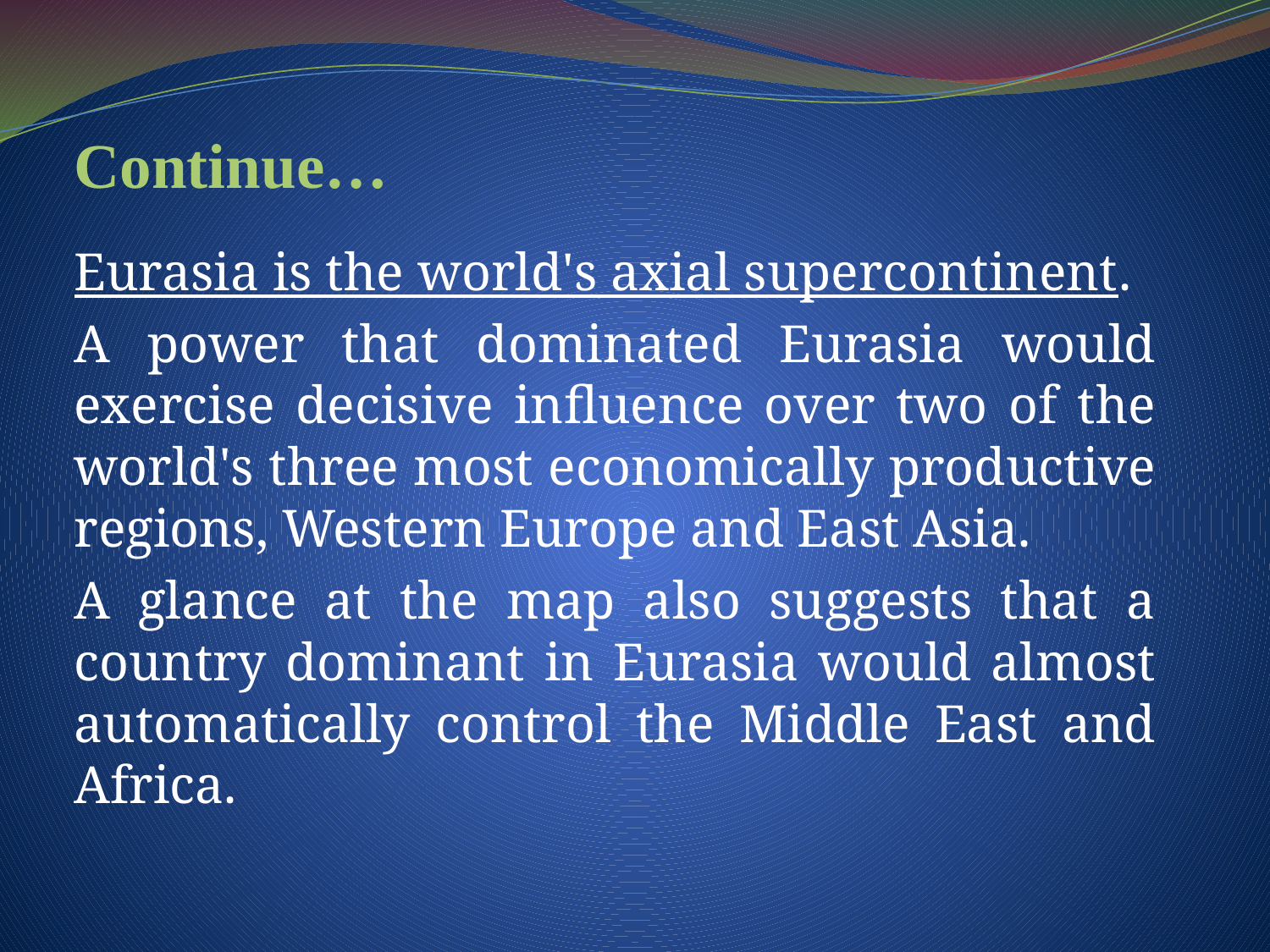

# Continue…
Eurasia is the world's axial supercontinent.
A power that dominated Eurasia would exercise decisive influence over two of the world's three most economically productive regions, Western Europe and East Asia.
A glance at the map also suggests that a country dominant in Eurasia would almost automatically control the Middle East and Africa.